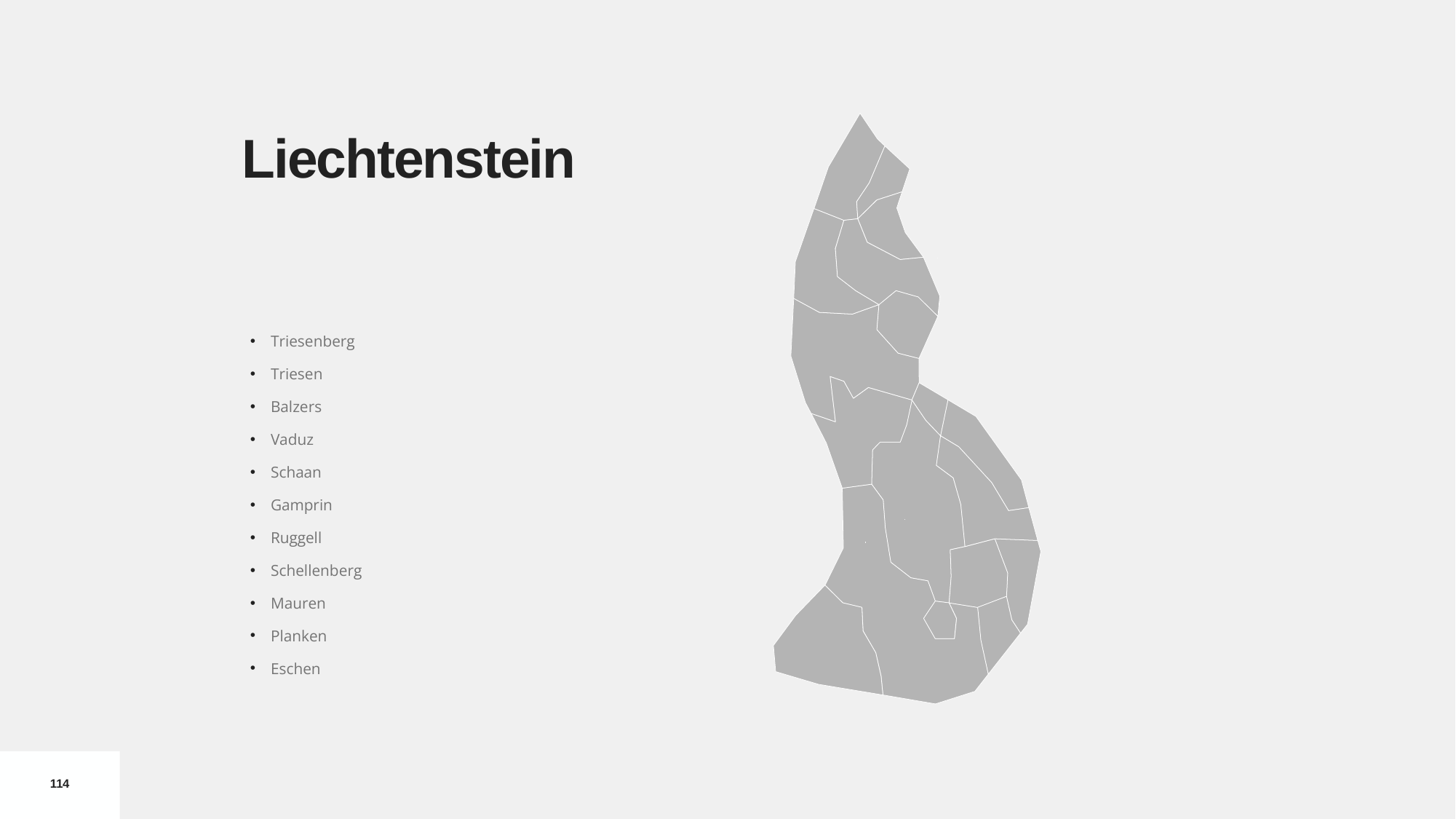

# Liechtenstein

Triesenberg
Triesen
Balzers
Vaduz
Schaan
Gamprin
Ruggell
Schellenberg
Mauren
Planken
Eschen